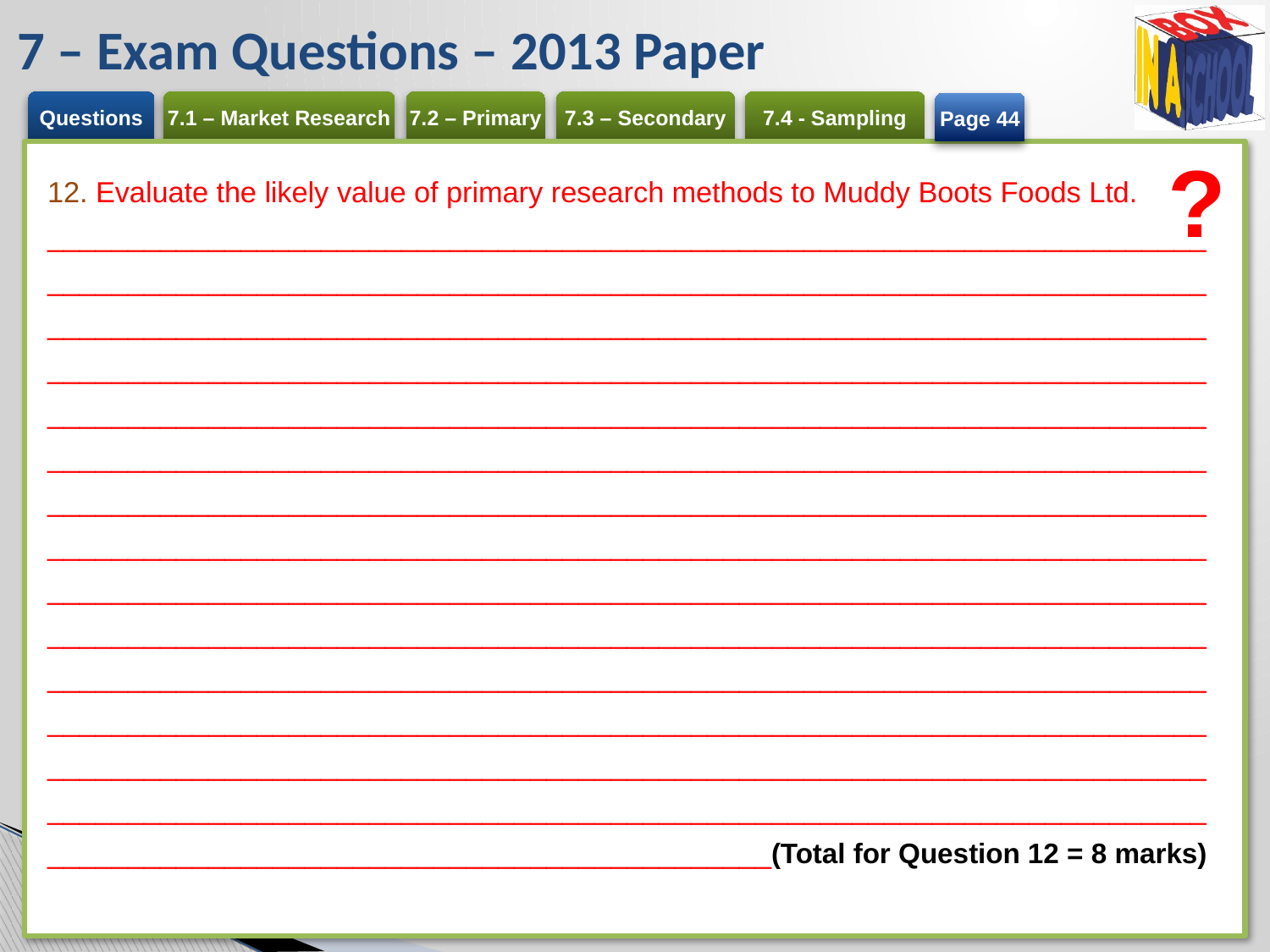

# 7 – Exam Questions – 2013 Paper
Page 44
?
Evaluate the likely value of primary research methods to Muddy Boots Foods Ltd.
_____________________________________________________________________________________________________________________________________________________________________________________________________________________________________________________________________________________________________________________________________________________________________________________________________________________________________________________________________________________________________________________________________________________________________________________________________________________________________________________________________________________________________________________________________________________________________________________________________________________________________________________________________________________________________________________________________________________________________________________________________________________________________________________________________________________________(Total for Question 12 = 8 marks)